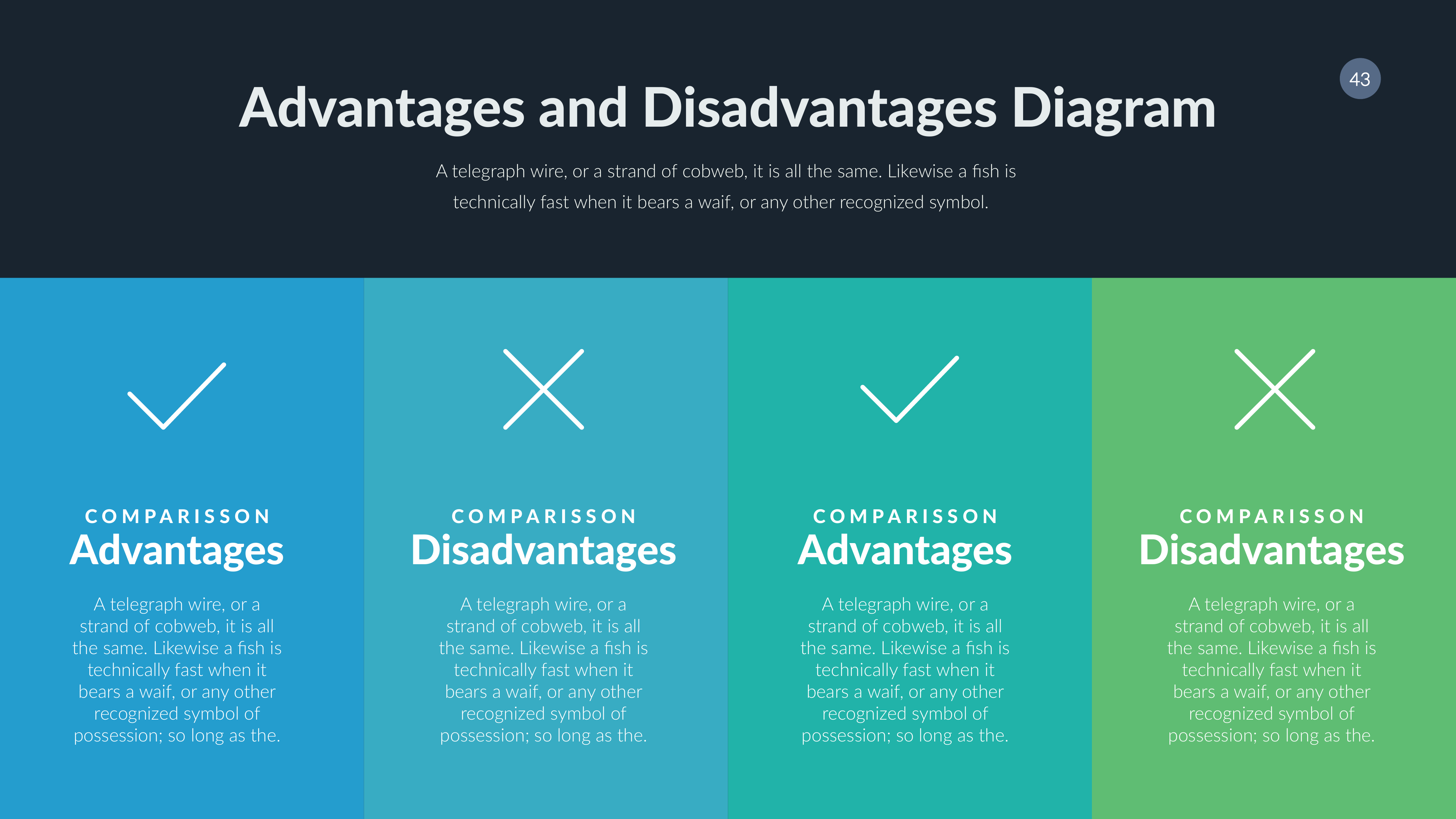

Advantages and Disadvantages Diagram
A telegraph wire, or a strand of cobweb, it is all the same. Likewise a fish is technically fast when it bears a waif, or any other recognized symbol.

COMPARISSON
COMPARISSON
COMPARISSON
COMPARISSON
Advantages
Disadvantages
Advantages
Disadvantages
A telegraph wire, or a strand of cobweb, it is all the same. Likewise a fish is technically fast when it bears a waif, or any other recognized symbol of possession; so long as the.
A telegraph wire, or a strand of cobweb, it is all the same. Likewise a fish is technically fast when it bears a waif, or any other recognized symbol of possession; so long as the.
A telegraph wire, or a strand of cobweb, it is all the same. Likewise a fish is technically fast when it bears a waif, or any other recognized symbol of possession; so long as the.
A telegraph wire, or a strand of cobweb, it is all the same. Likewise a fish is technically fast when it bears a waif, or any other recognized symbol of possession; so long as the.